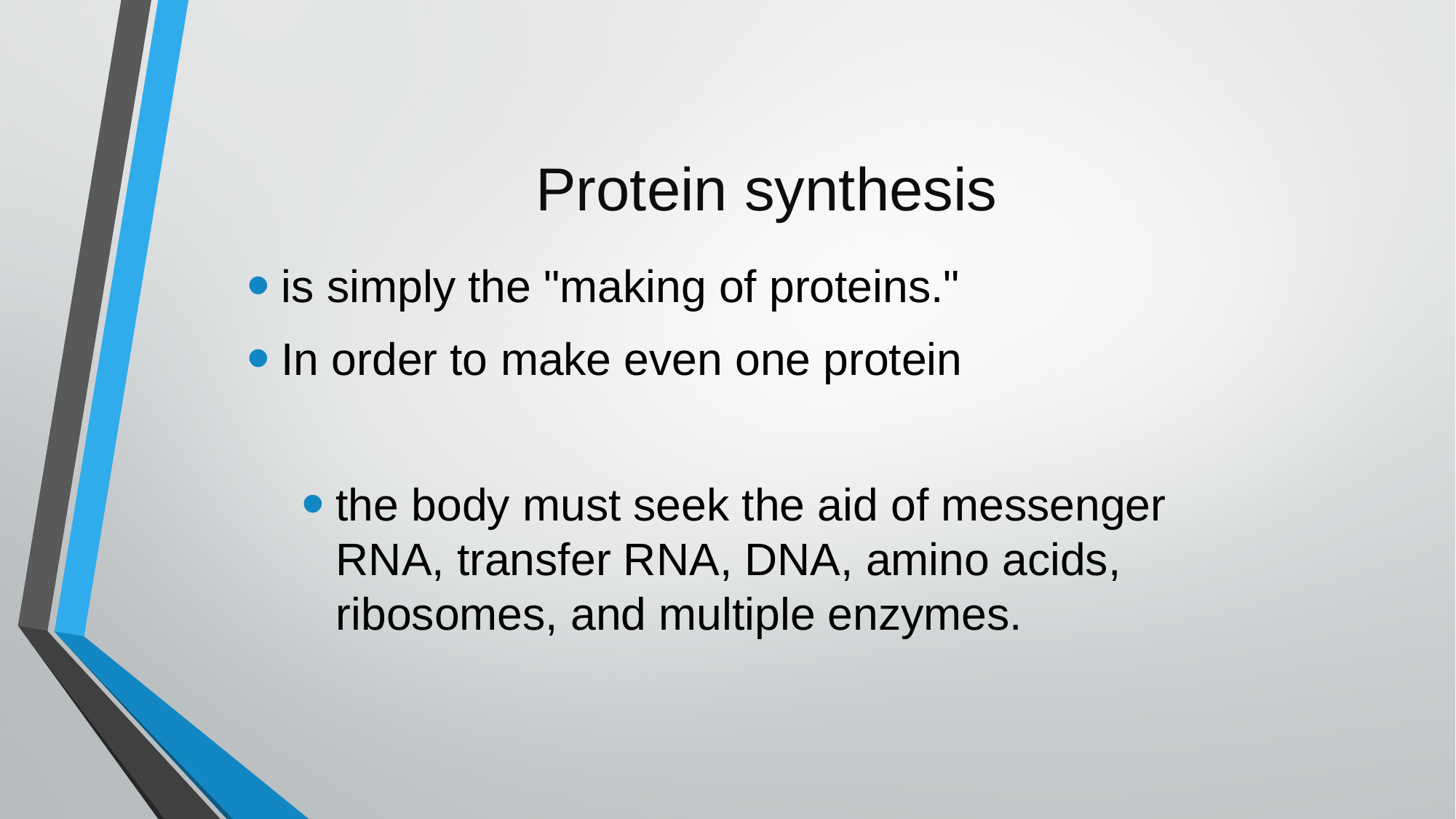

# Protein synthesis
is simply the "making of proteins."
In order to make even one protein

the body must seek the aid of messenger RNA, transfer RNA, DNA, amino acids, ribosomes, and multiple enzymes.